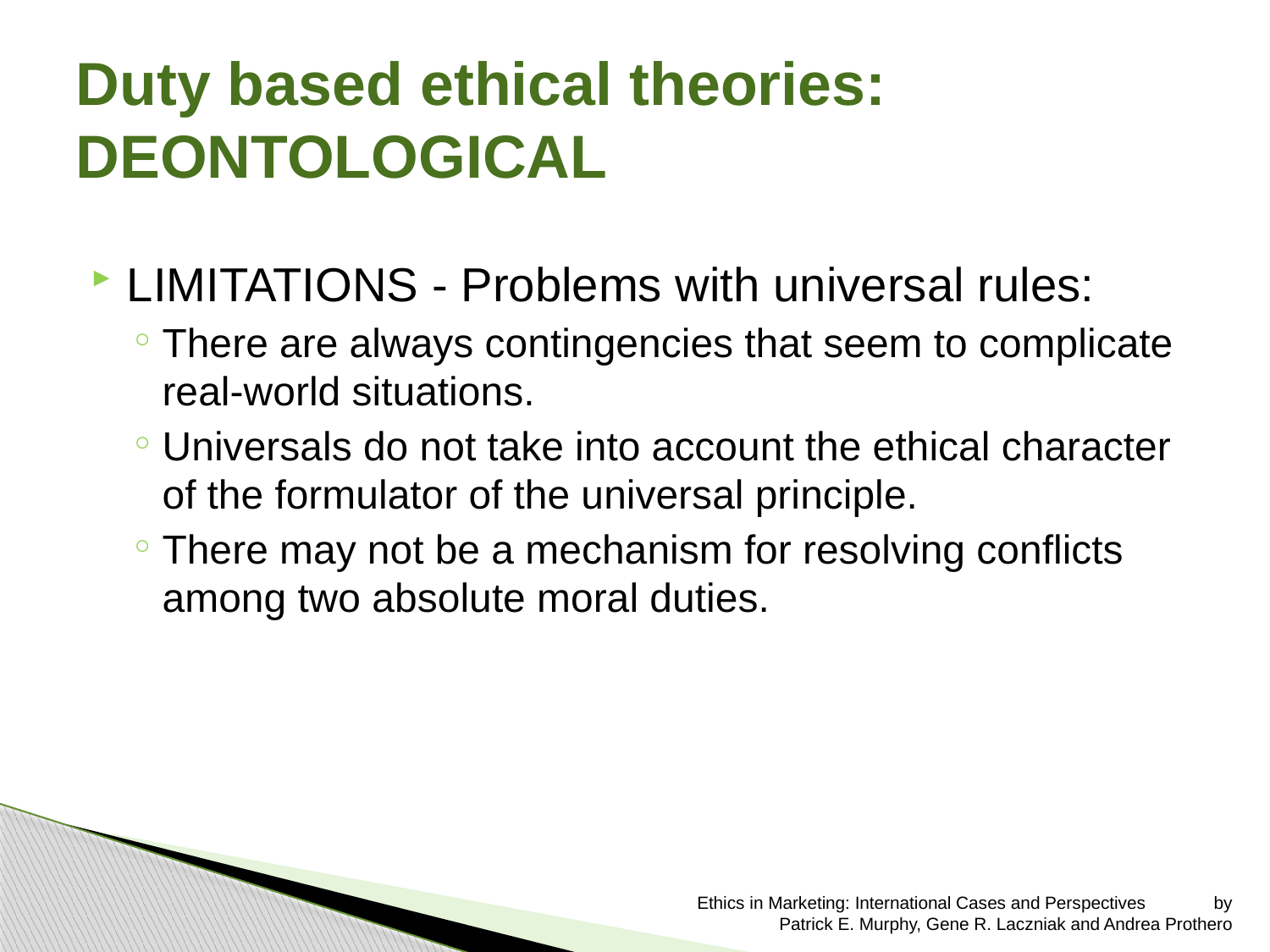

# Duty based ethical theories: DEONTOLOGICAL
LIMITATIONS - Problems with universal rules:
There are always contingencies that seem to complicate real-world situations.
Universals do not take into account the ethical character of the formulator of the universal principle.
There may not be a mechanism for resolving conflicts among two absolute moral duties.

      Ethics in Marketing: International Cases and Perspectives              by Patrick E. Murphy, Gene R. Laczniak and Andrea Prothero